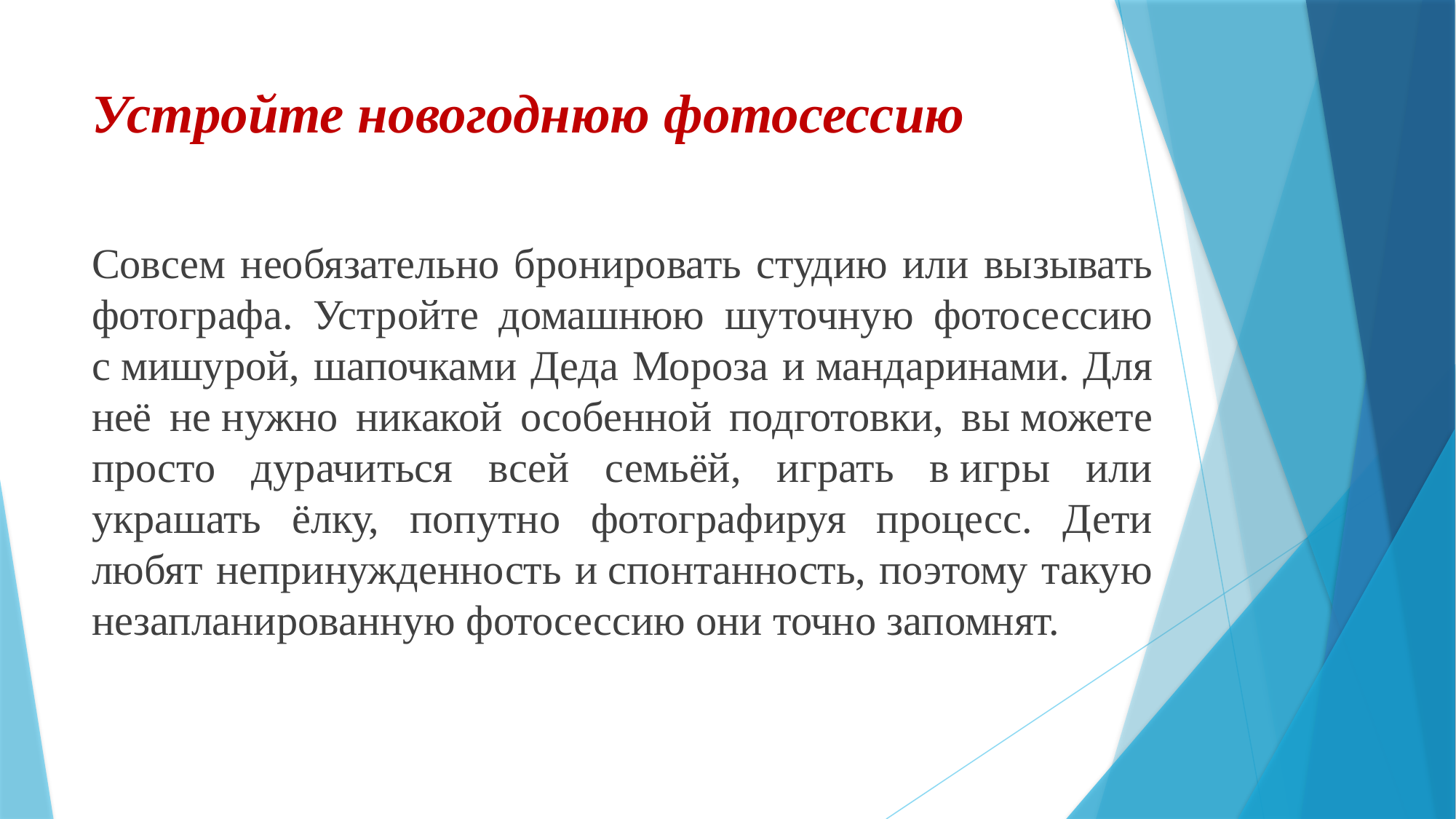

# Устройте новогоднюю фотосессию
Совсем необязательно бронировать студию или вызывать фотографа. Устройте домашнюю шуточную фотосессию с мишурой, шапочками Деда Мороза и мандаринами. Для неё не нужно никакой особенной подготовки, вы можете просто дурачиться всей семьёй, играть в игры или украшать ёлку, попутно фотографируя процесс. Дети любят непринужденность и спонтанность, поэтому такую незапланированную фотосессию они точно запомнят.